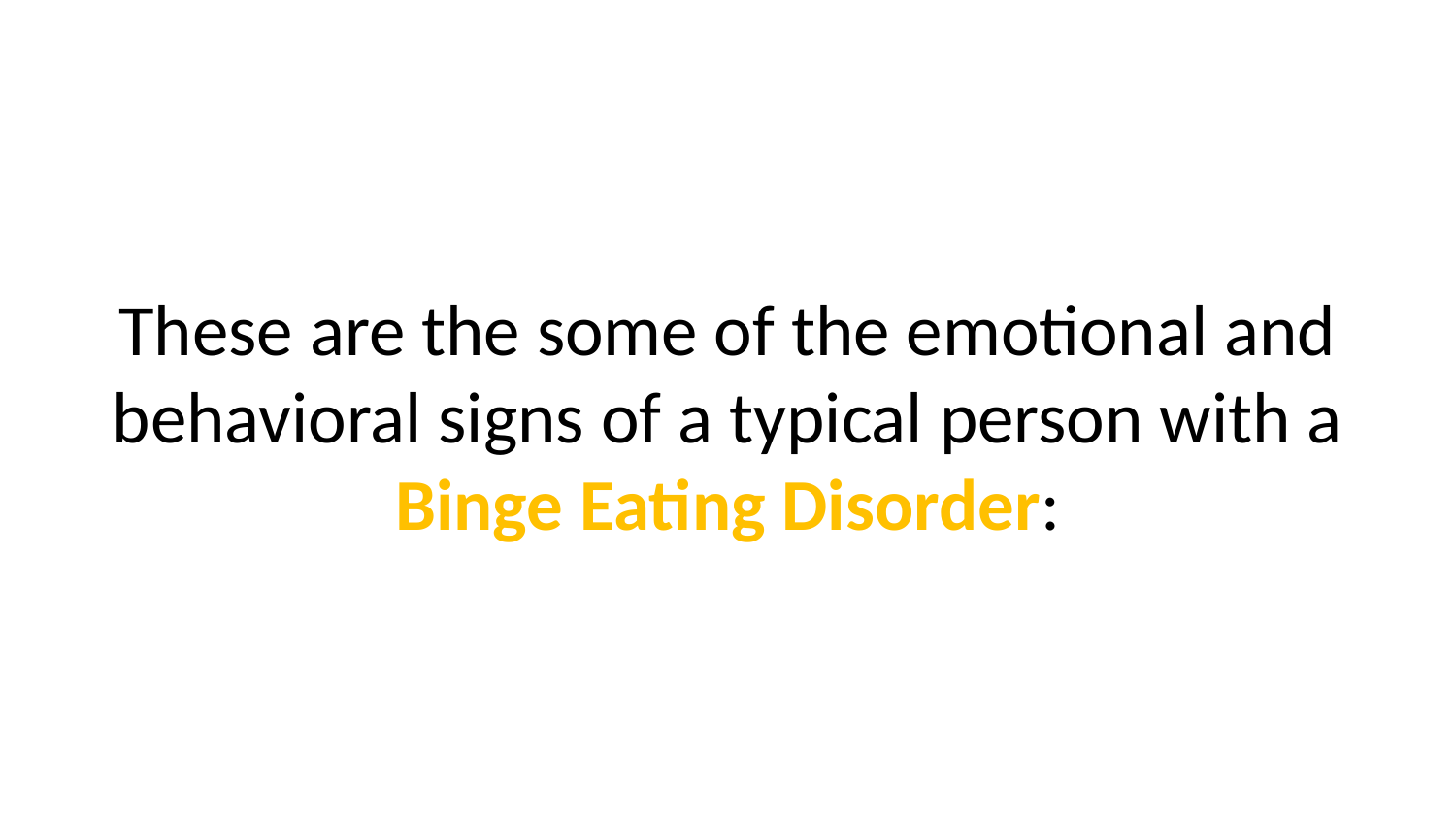

# These are the some of the emotional and behavioral signs of a typical person with a Binge Eating Disorder: